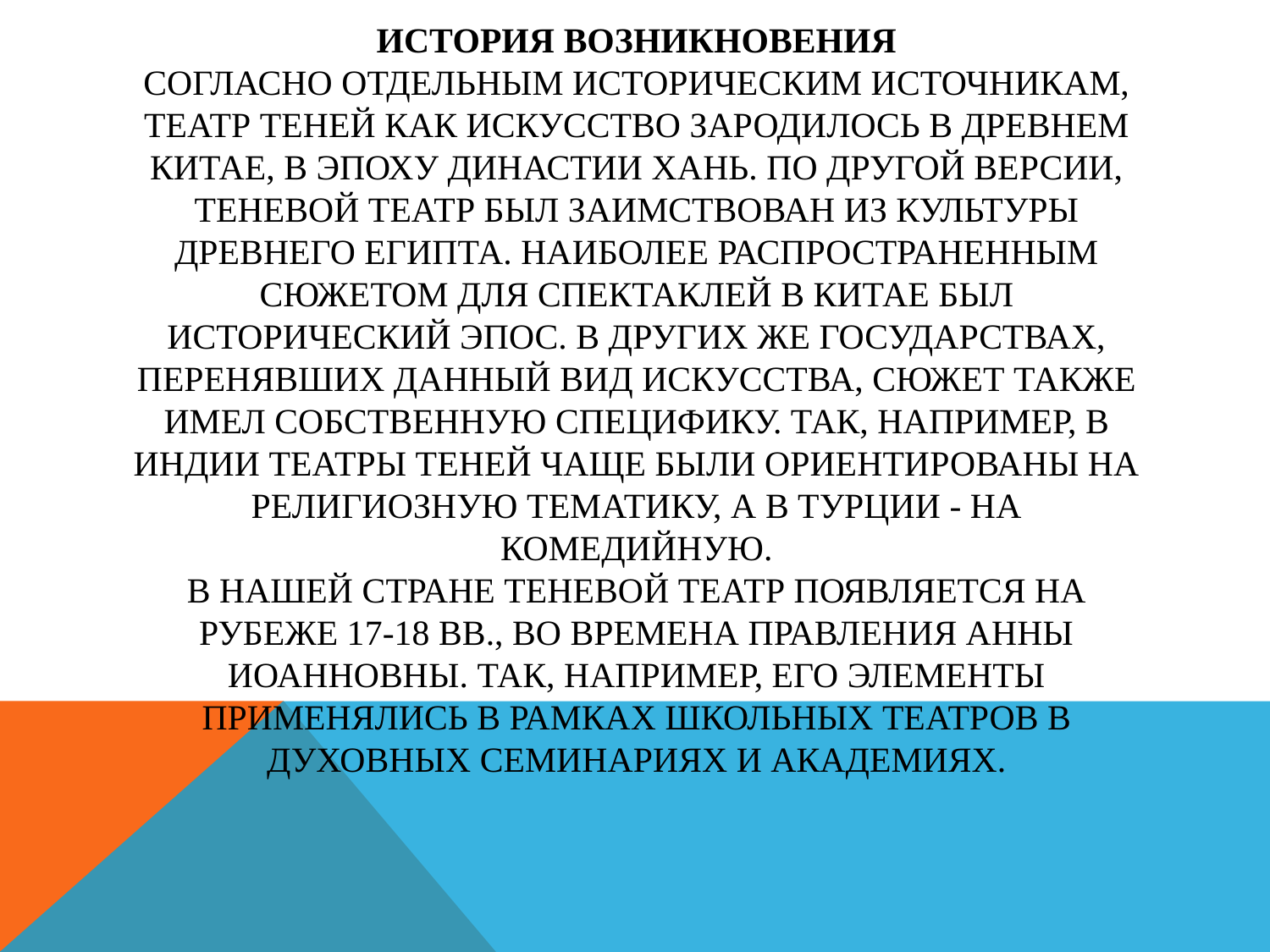

# История возникновения Согласно отдельным историческим источникам, театр теней как искусство зародилось в Древнем Китае, в эпоху династии Хань. По другой версии, теневой театр был заимствован из культуры Древнего Египта. Наиболее распространенным сюжетом для спектаклей в Китае был исторический эпос. В других же государствах, перенявших данный вид искусства, сюжет также имел собственную специфику. Так, например, в Индии театры теней чаще были ориентированы на религиозную тематику, а в Турции - на комедийную. В нашей стране теневой театр появляется на рубеже 17-18 вв., во времена правления Анны Иоанновны. Так, например, его элементы применялись в рамках школьных театров в духовных семинариях и академиях.